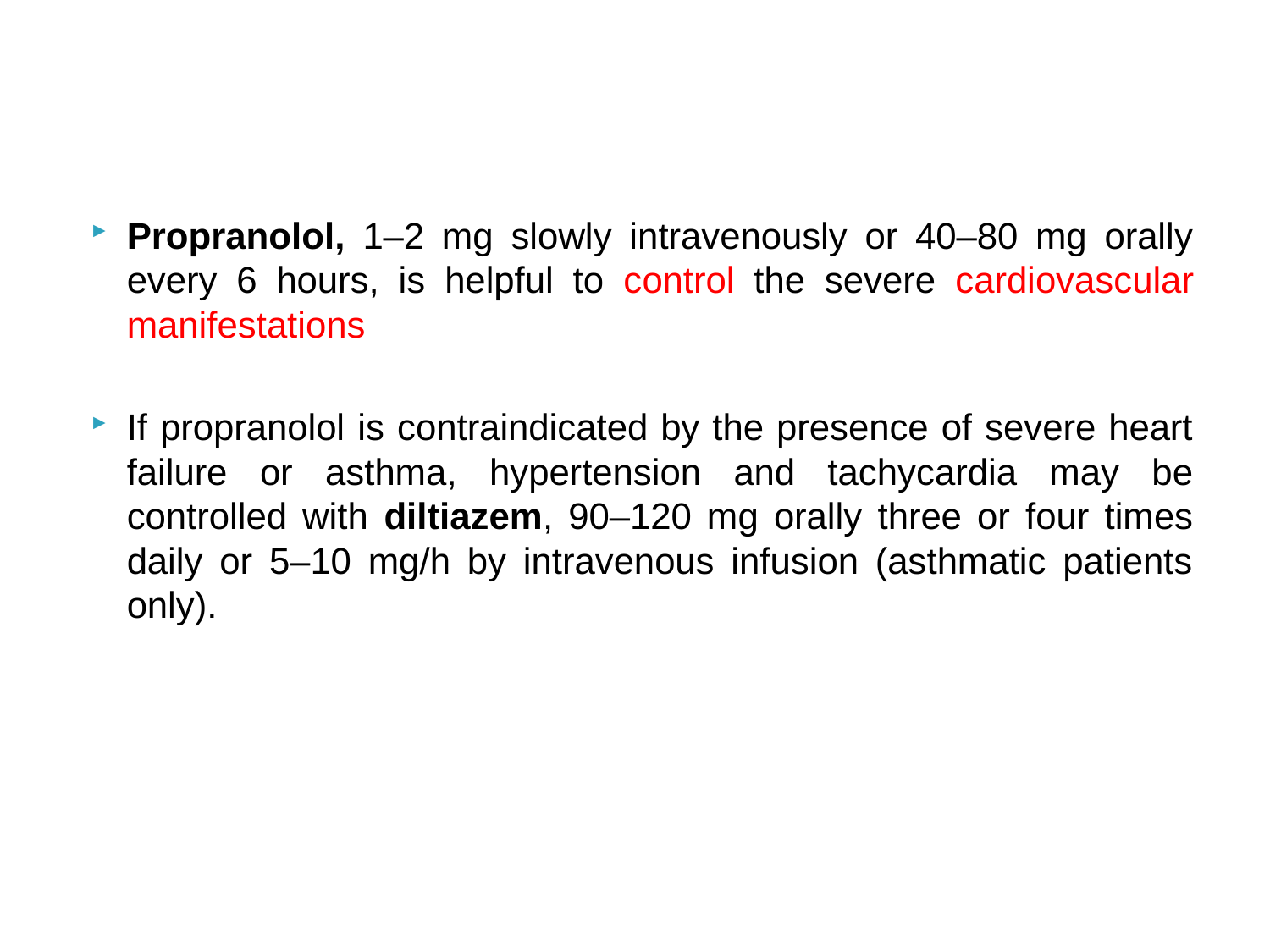

#
Propranolol, 1–2 mg slowly intravenously or 40–80 mg orally every 6 hours, is helpful to control the severe cardiovascular manifestations

If propranolol is contraindicated by the presence of severe heart failure or asthma, hypertension and tachycardia may be controlled with diltiazem, 90–120 mg orally three or four times daily or 5–10 mg/h by intravenous infusion (asthmatic patients only).